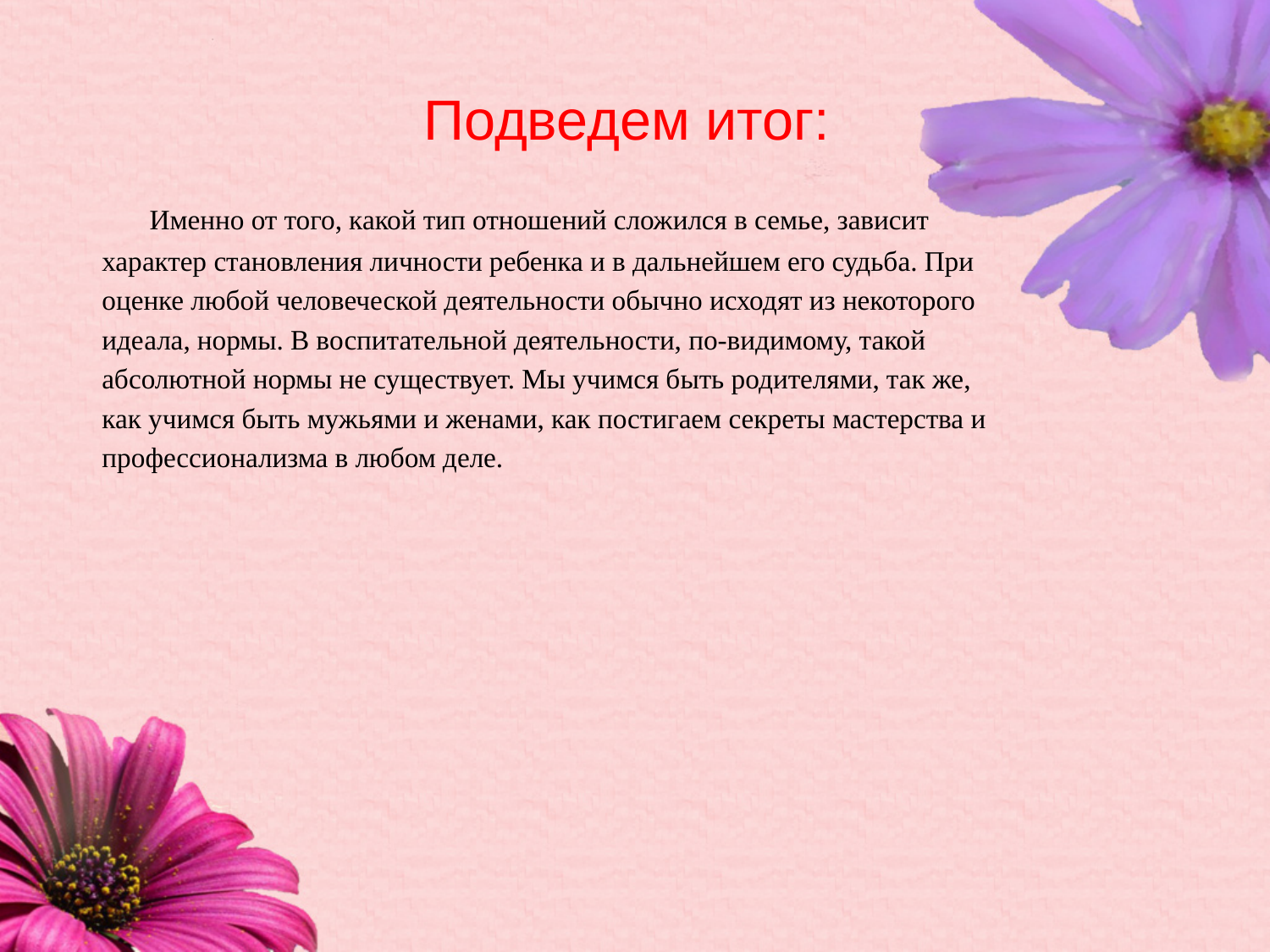

# Подведем итог:
	Именно от того, какой тип отношений сложился в семье, зависит
характер становления личности ребенка и в дальнейшем его судьба. При
оценке любой человеческой деятельности обычно исходят из некоторого
идеала, нормы. В воспитательной деятельности, по-видимому, такой
абсолютной нормы не существует. Мы учимся быть родителями, так же,
как учимся быть мужьями и женами, как постигаем секреты мастерства и
профессионализма в любом деле.